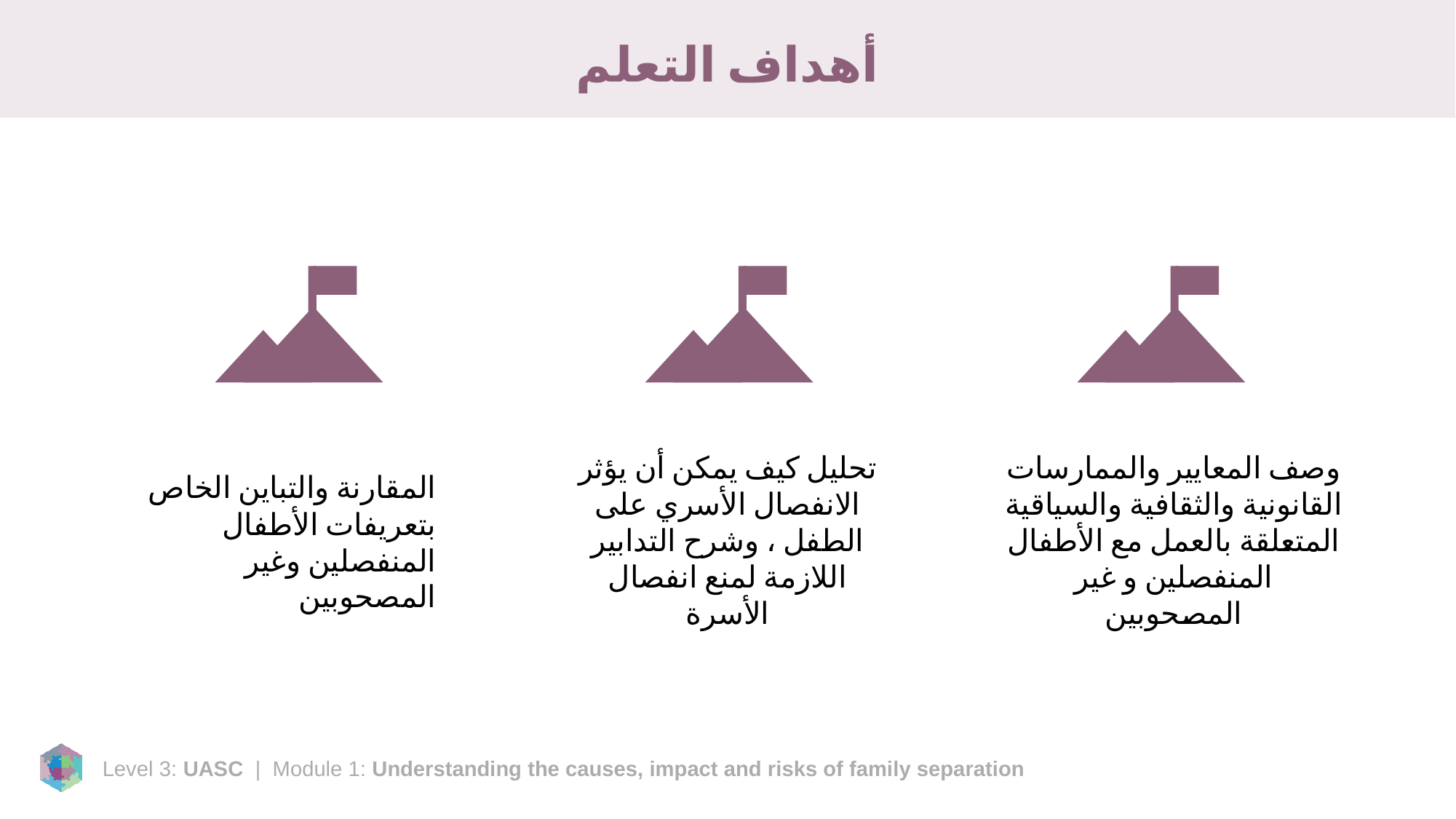

# أهداف التعلم

تحليل كيف يمكن أن يؤثر الانفصال الأسري على الطفل ، وشرح التدابير اللازمة لمنع انفصال الأسرة
وصف المعايير والممارسات القانونية والثقافية والسياقية المتعلقة بالعمل مع الأطفال المنفصلين و غير المصحوبين
المقارنة والتباين الخاص بتعريفات الأطفال المنفصلين وغير المصحوبين